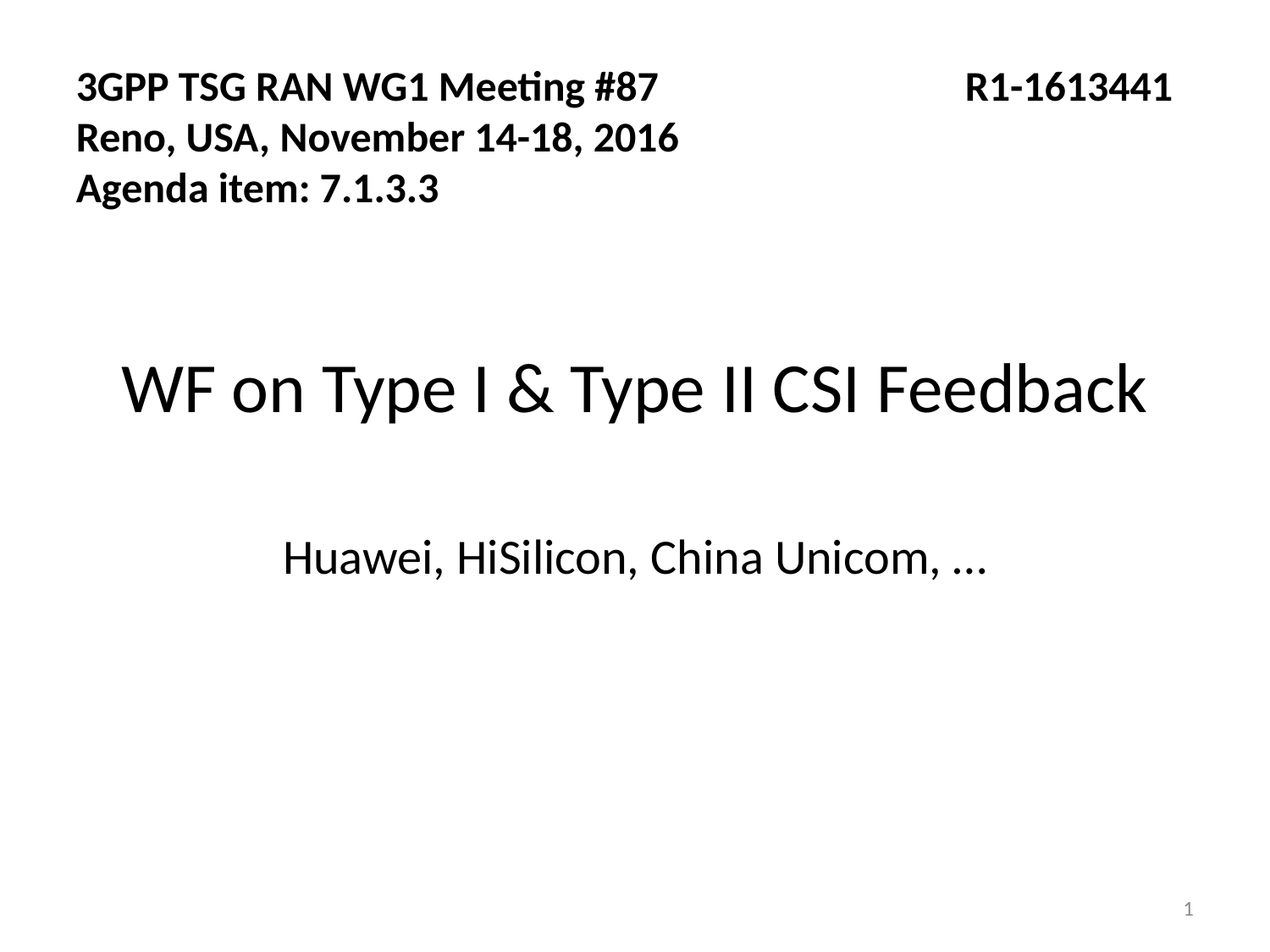

3GPP TSG RAN WG1 Meeting #87			R1-1613441 Reno, USA, November 14-18, 2016
Agenda item: 7.1.3.3
WF on Type I & Type II CSI Feedback
Huawei, HiSilicon, China Unicom, …
1